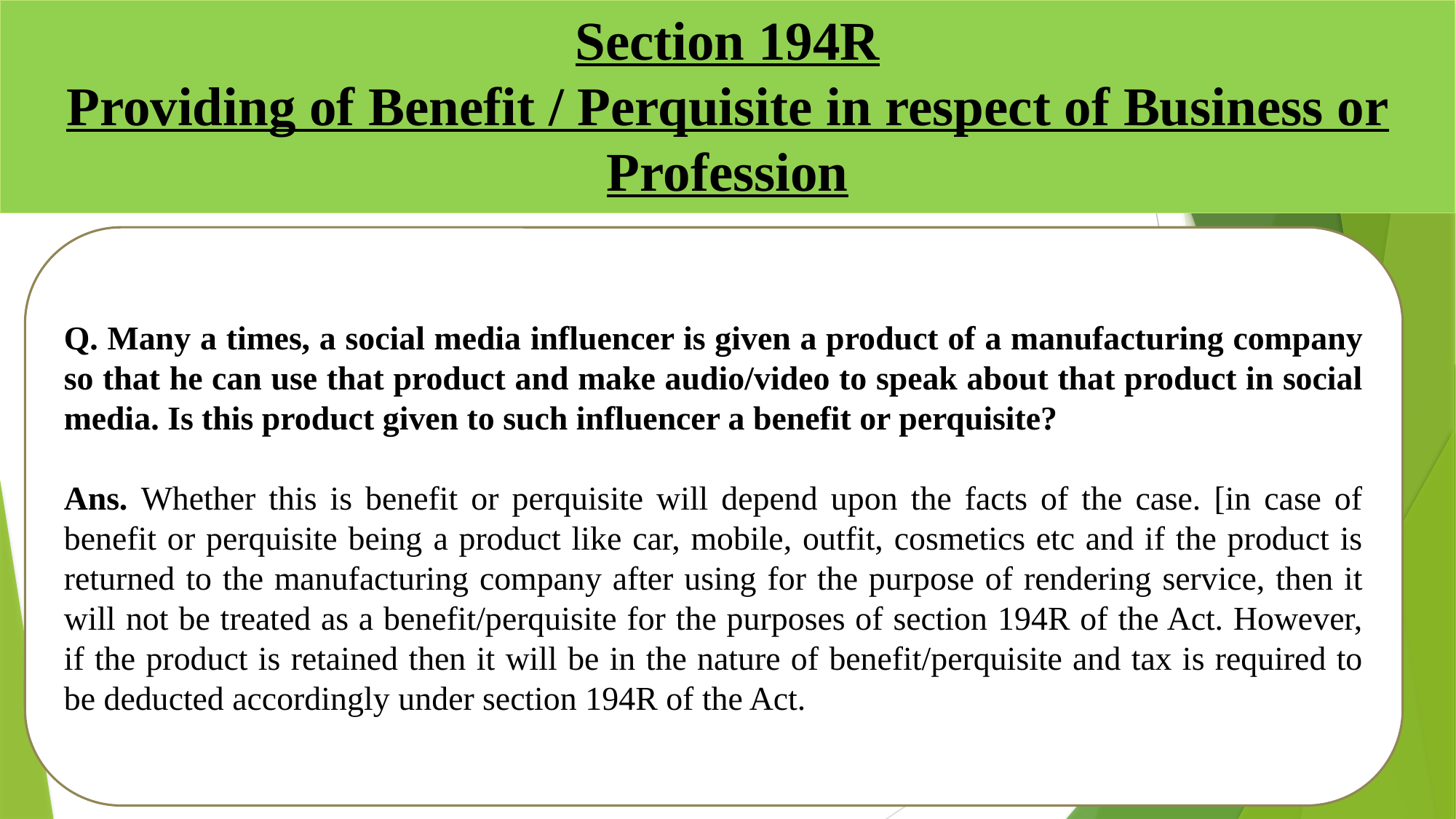

# Section 194R Providing of Benefit / Perquisite in respect of Business or Profession
Q. Many a times, a social media influencer is given a product of a manufacturing company so that he can use that product and make audio/video to speak about that product in social media. Is this product given to such influencer a benefit or perquisite?

Ans. Whether this is benefit or perquisite will depend upon the facts of the case. [in case of benefit or perquisite being a product like car, mobile, outfit, cosmetics etc and if the product is returned to the manufacturing company after using for the purpose of rendering service, then it will not be treated as a benefit/perquisite for the purposes of section 194R of the Act. However, if the product is retained then it will be in the nature of benefit/perquisite and tax is required to be deducted accordingly under section 194R of the Act.